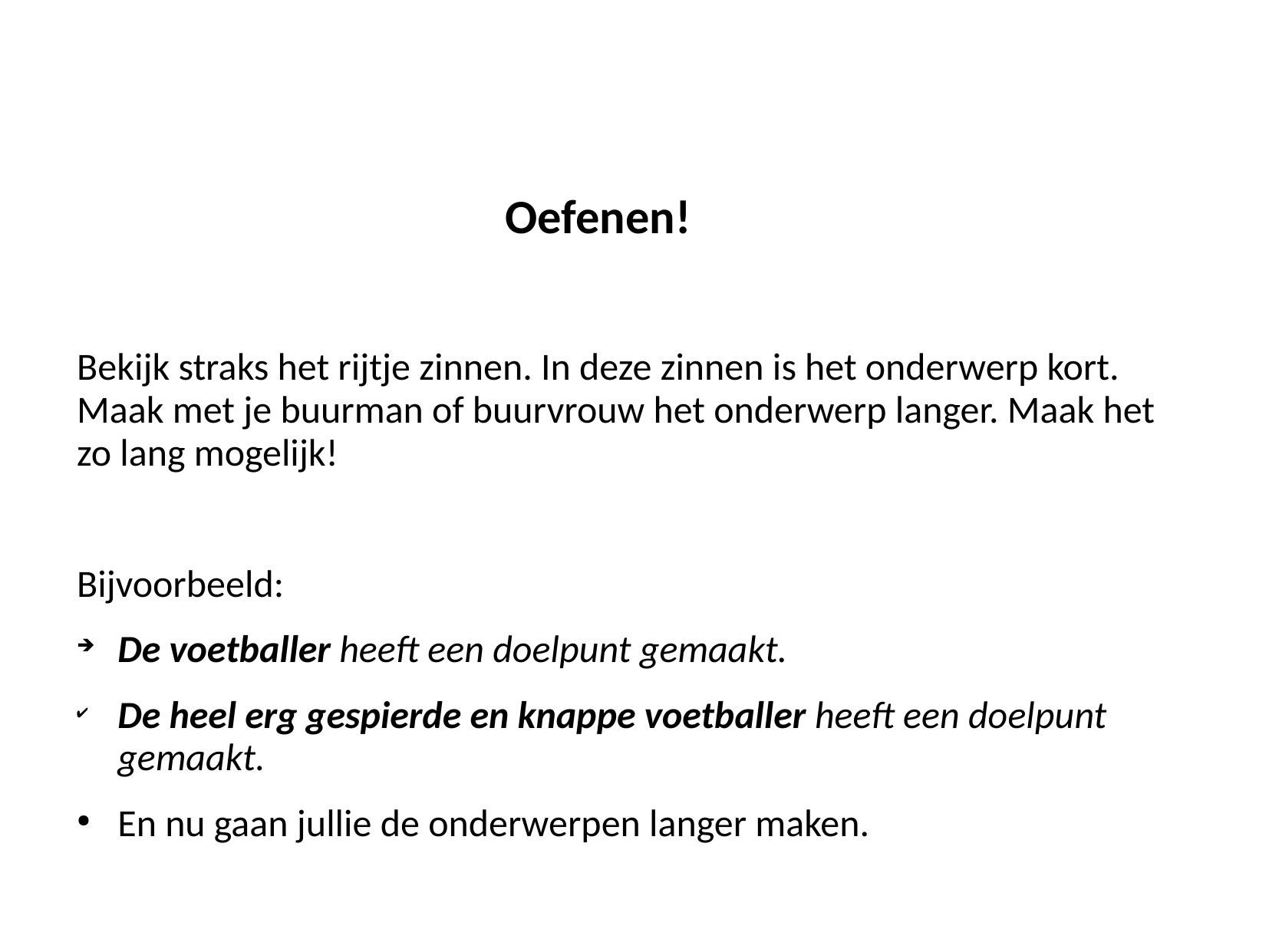

# Oefenen!

Bekijk straks het rijtje zinnen. In deze zinnen is het onderwerp kort. Maak met je buurman of buurvrouw het onderwerp langer. Maak het zo lang mogelijk!

Bijvoorbeeld:
De voetballer heeft een doelpunt gemaakt.
De heel erg gespierde en knappe voetballer heeft een doelpunt gemaakt.
En nu gaan jullie de onderwerpen langer maken.